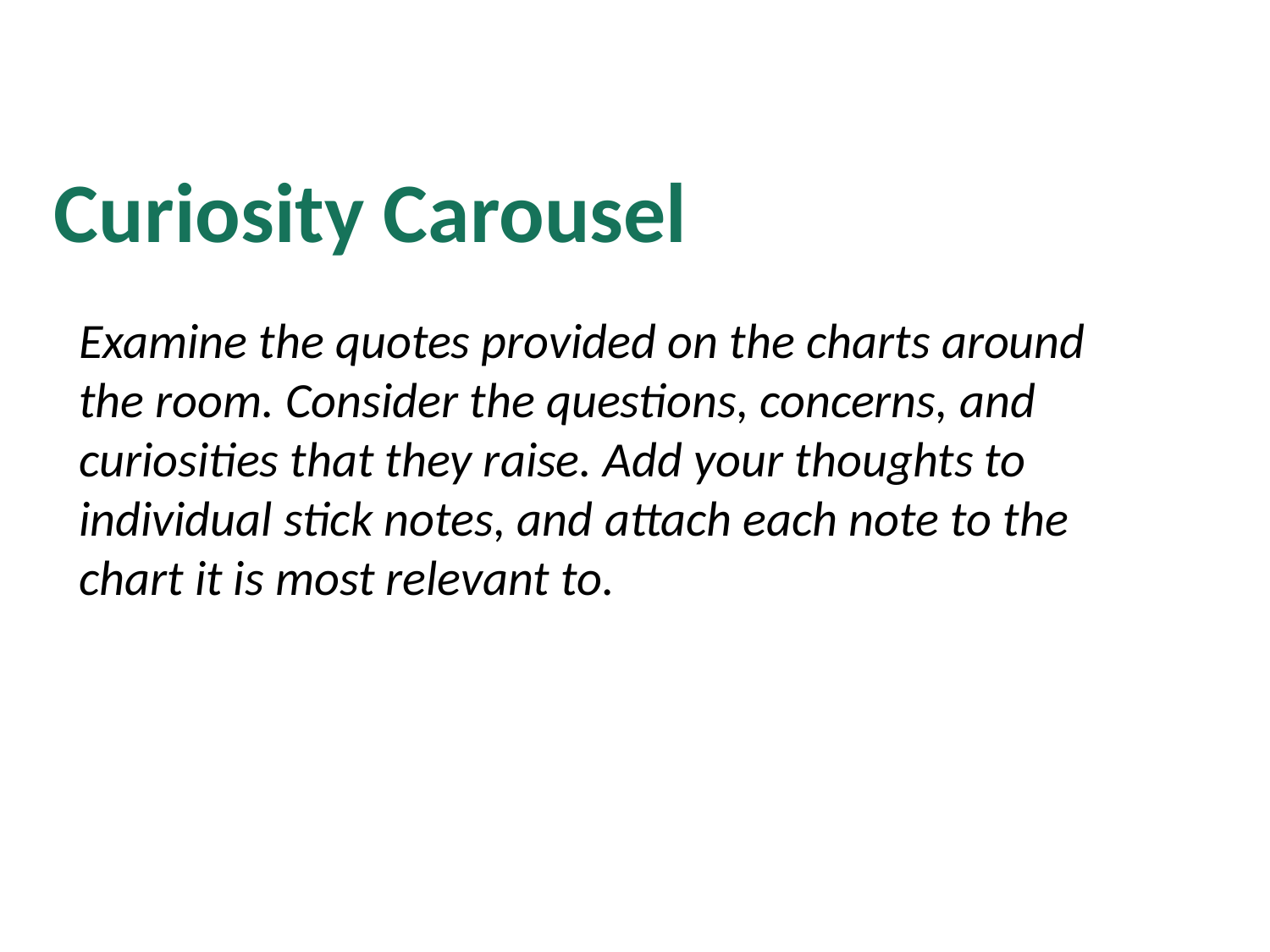

Curiosity Carousel
Examine the quotes provided on the charts around the room. Consider the questions, concerns, and curiosities that they raise. Add your thoughts to individual stick notes, and attach each note to the chart it is most relevant to.